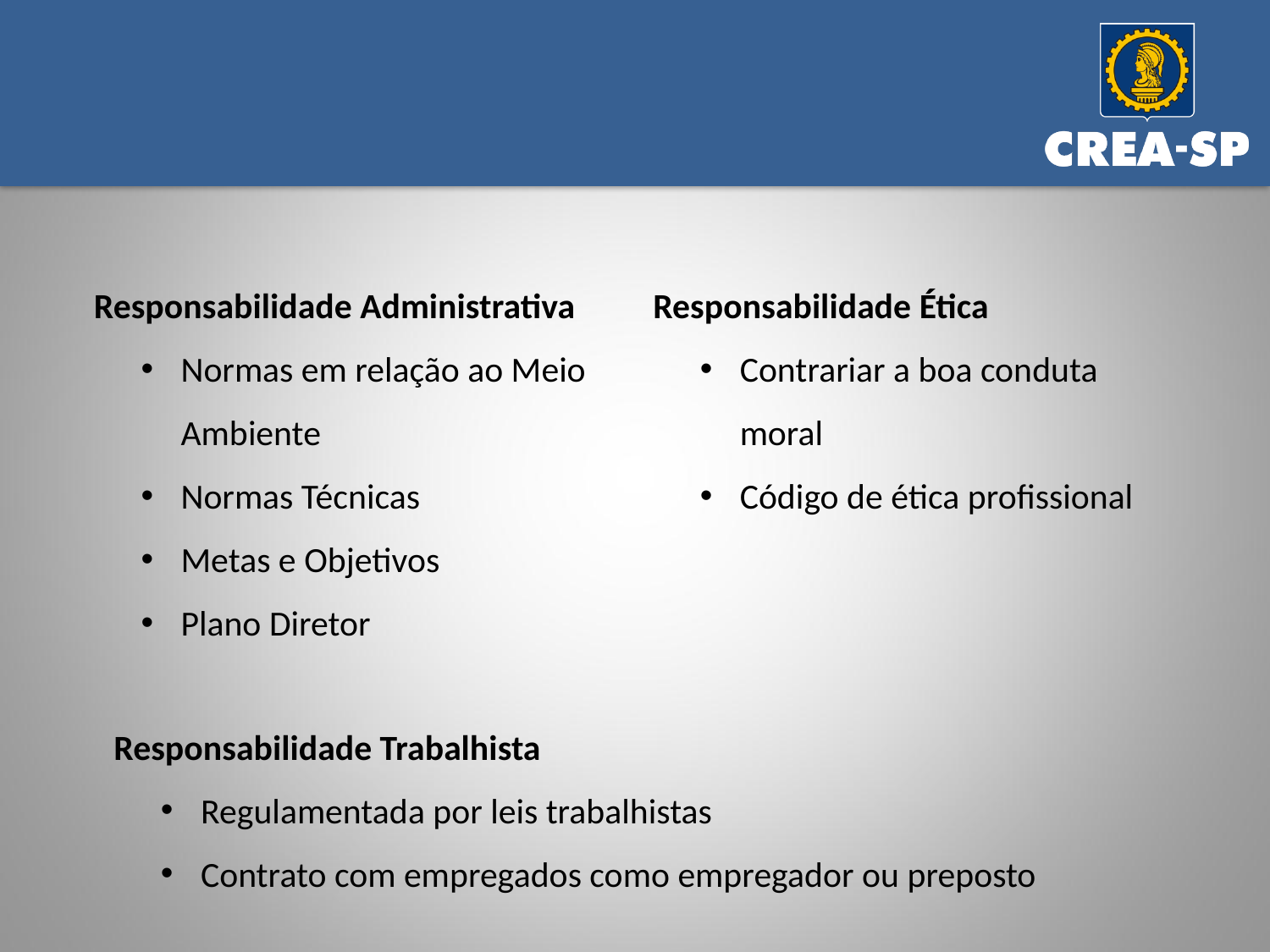

Responsabilidade Administrativa
Normas em relação ao Meio Ambiente
Normas Técnicas
Metas e Objetivos
Plano Diretor
Responsabilidade Ética
Contrariar a boa conduta moral
Código de ética profissional

Responsabilidade Trabalhista
Regulamentada por leis trabalhistas
Contrato com empregados como empregador ou preposto